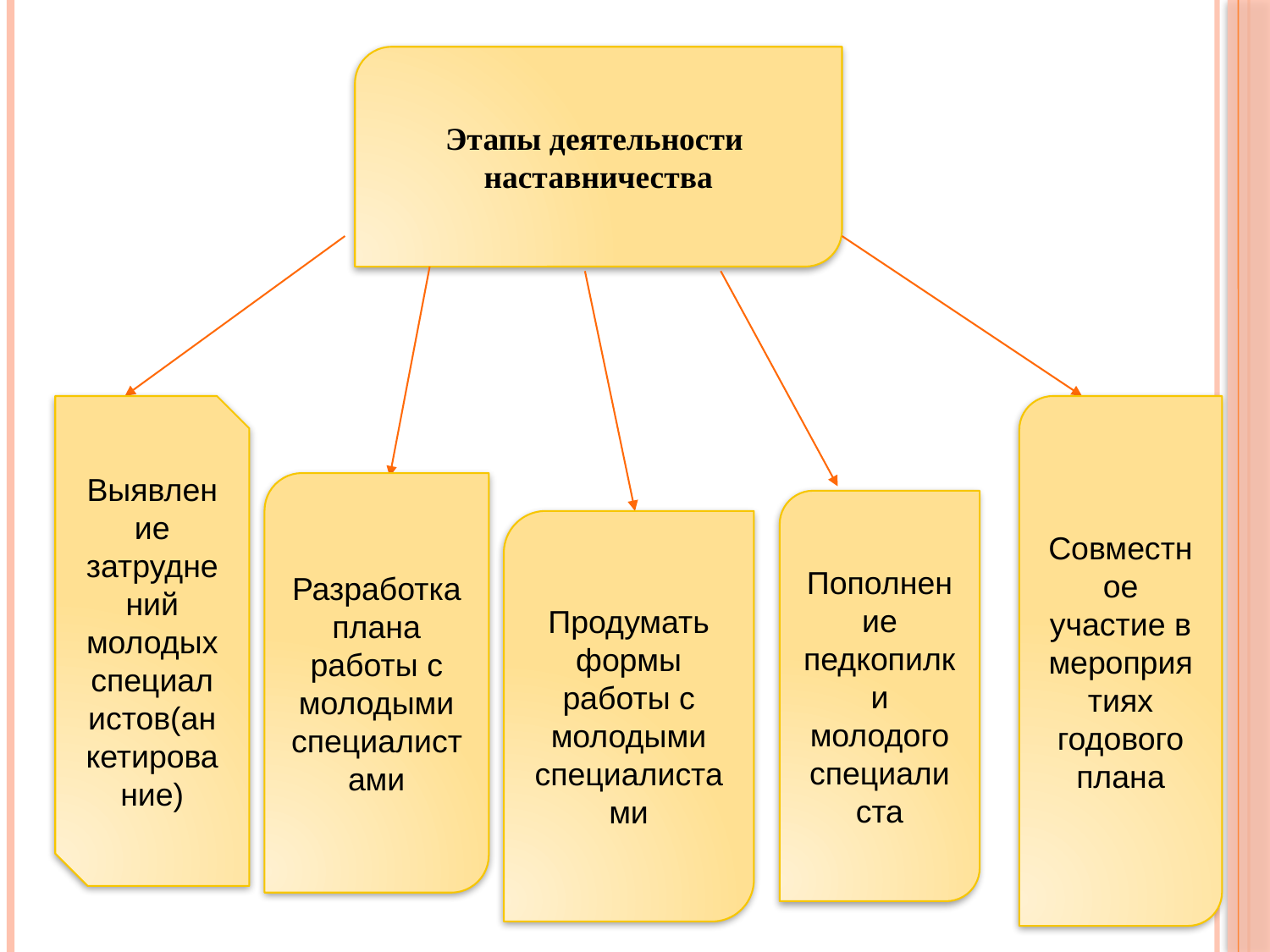

Этапы деятельности
наставничества
Выявление затруднений молодых специалистов(анкетирование)
Совместное участие в мероприятиях годового плана
Разработка плана работы с молодыми специалистами
Пополнение педкопилки молодого специалиста
Продумать формы работы с молодыми специалистами